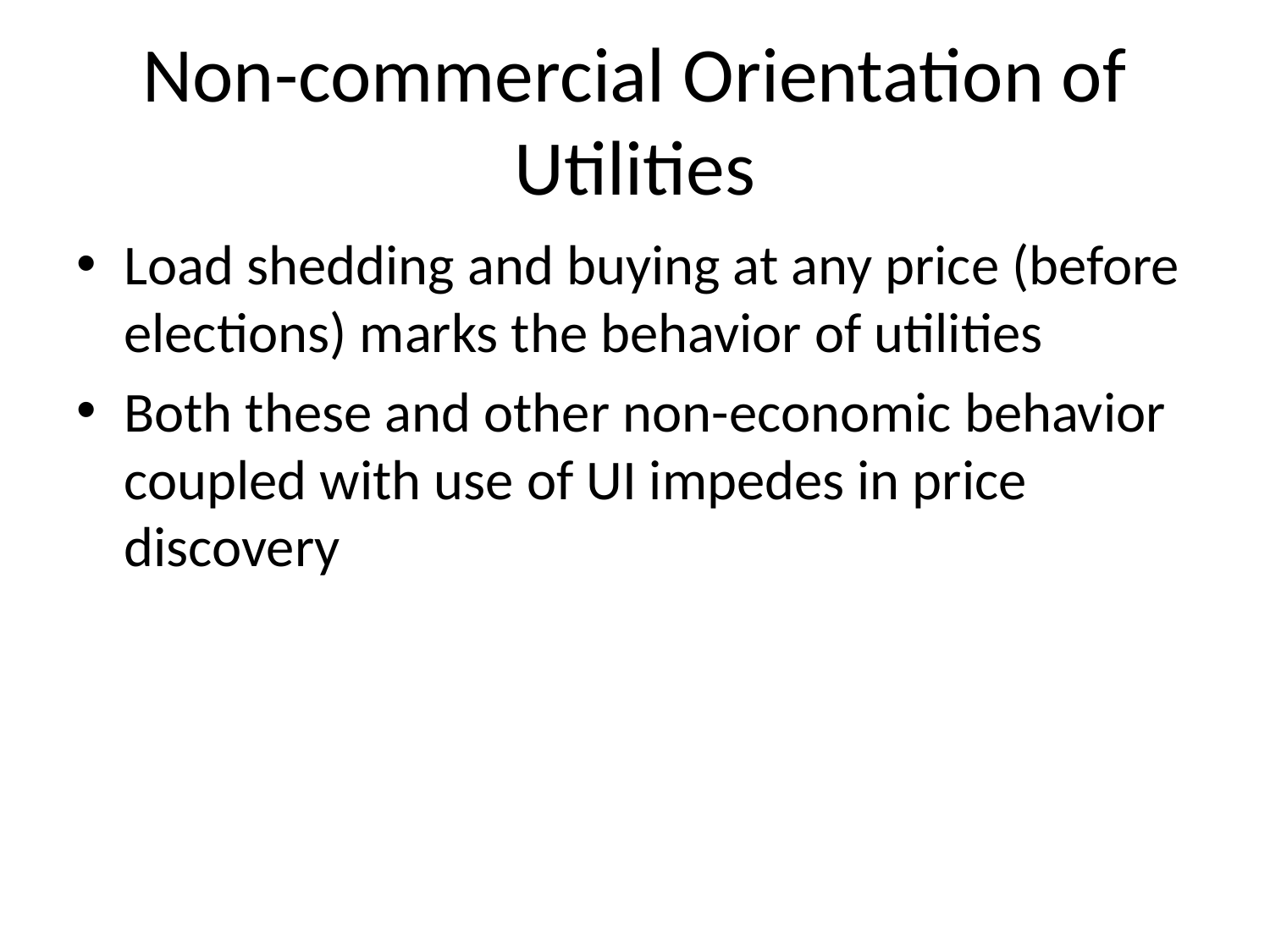

# Non-commercial Orientation of Utilities
Load shedding and buying at any price (before elections) marks the behavior of utilities
Both these and other non-economic behavior coupled with use of UI impedes in price discovery